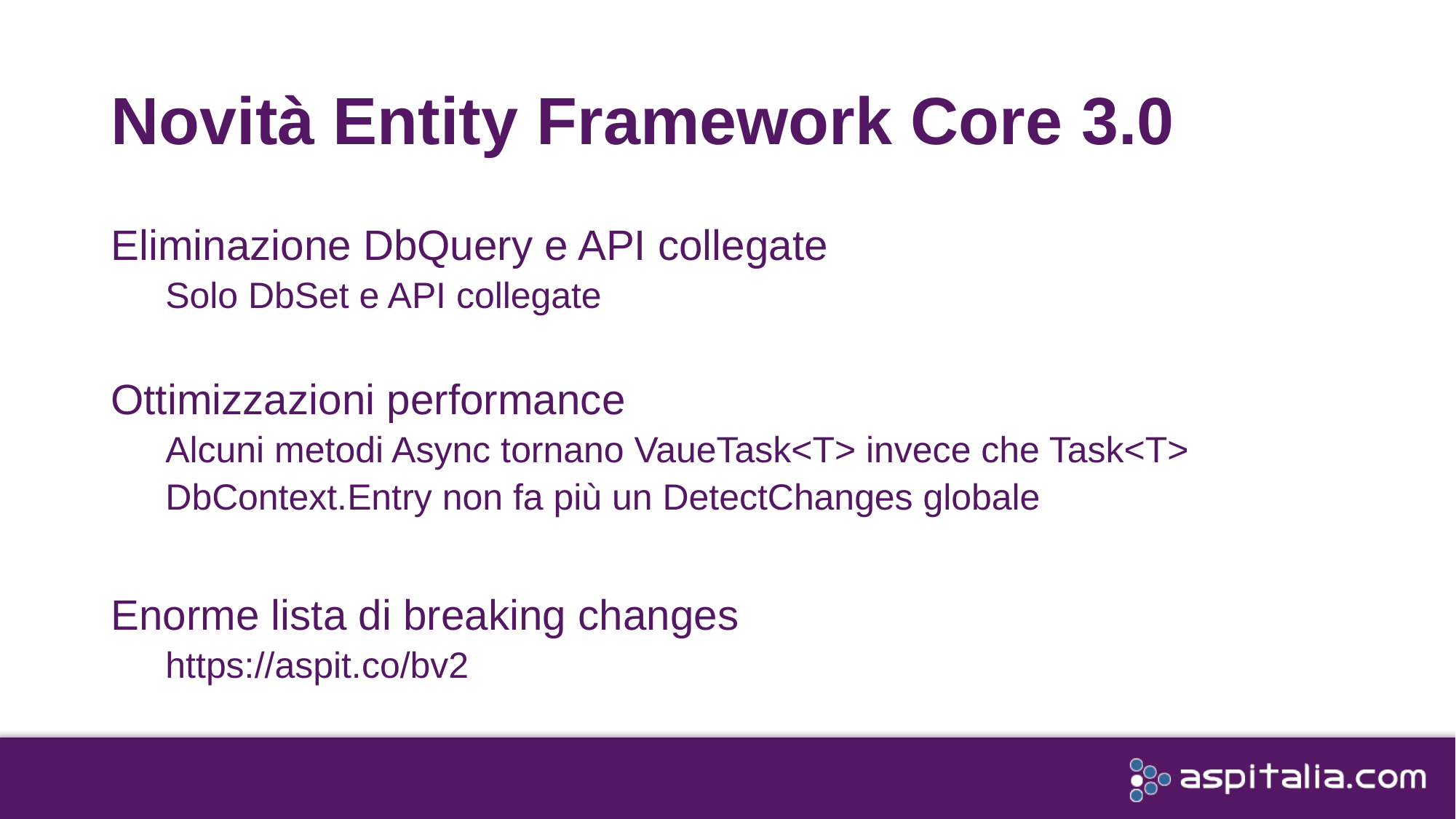

# Novità Entity Framework Core 3.0
Eliminazione DbQuery e API collegate
Solo DbSet e API collegate

Ottimizzazioni performance
Alcuni metodi Async tornano VaueTask<T> invece che Task<T>
DbContext.Entry non fa più un DetectChanges globale

Enorme lista di breaking changes
https://aspit.co/bv2